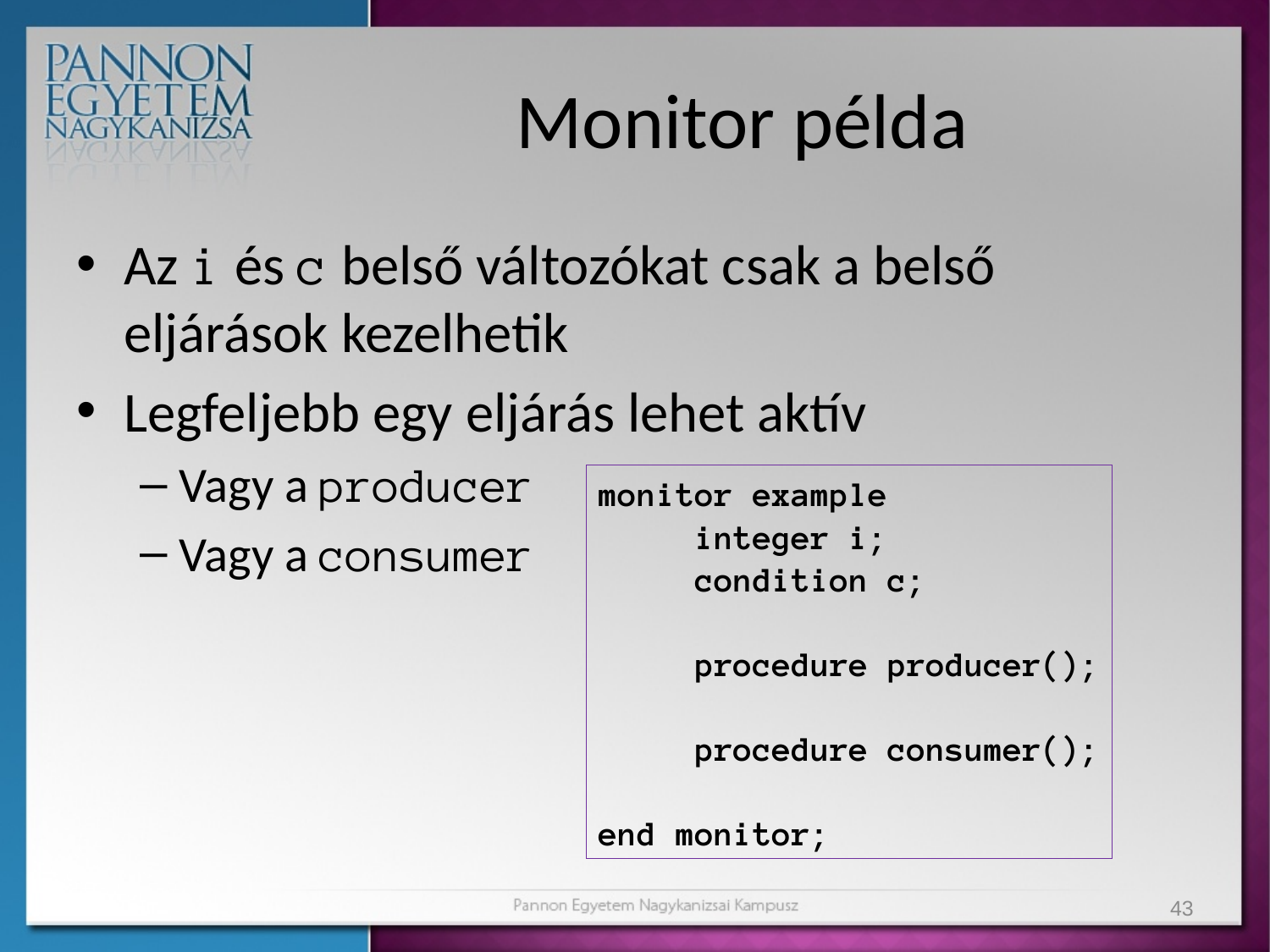

# Monitor példa
Az i és c belső változókat csak a belső eljárások kezelhetik
Legfeljebb egy eljárás lehet aktív
Vagy a producer
Vagy a consumer
monitor example
     integer i;
     condition c;

     procedure producer();

     procedure consumer();

end monitor;
43